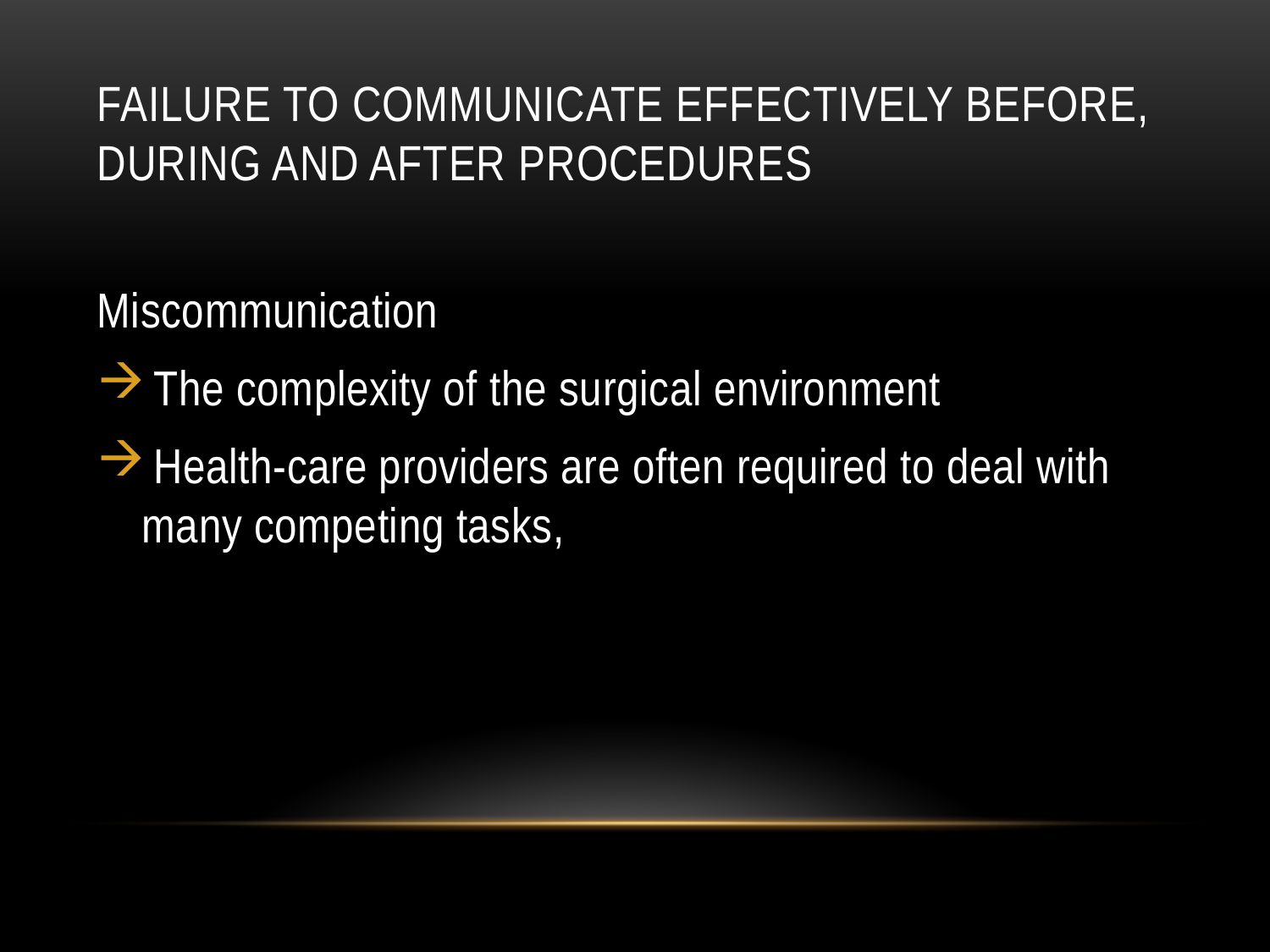

# Failure to communicate effectively before, during and after procedures

Miscommunication
 The complexity of the surgical environment
 Health-care providers are often required to deal with many competing tasks,